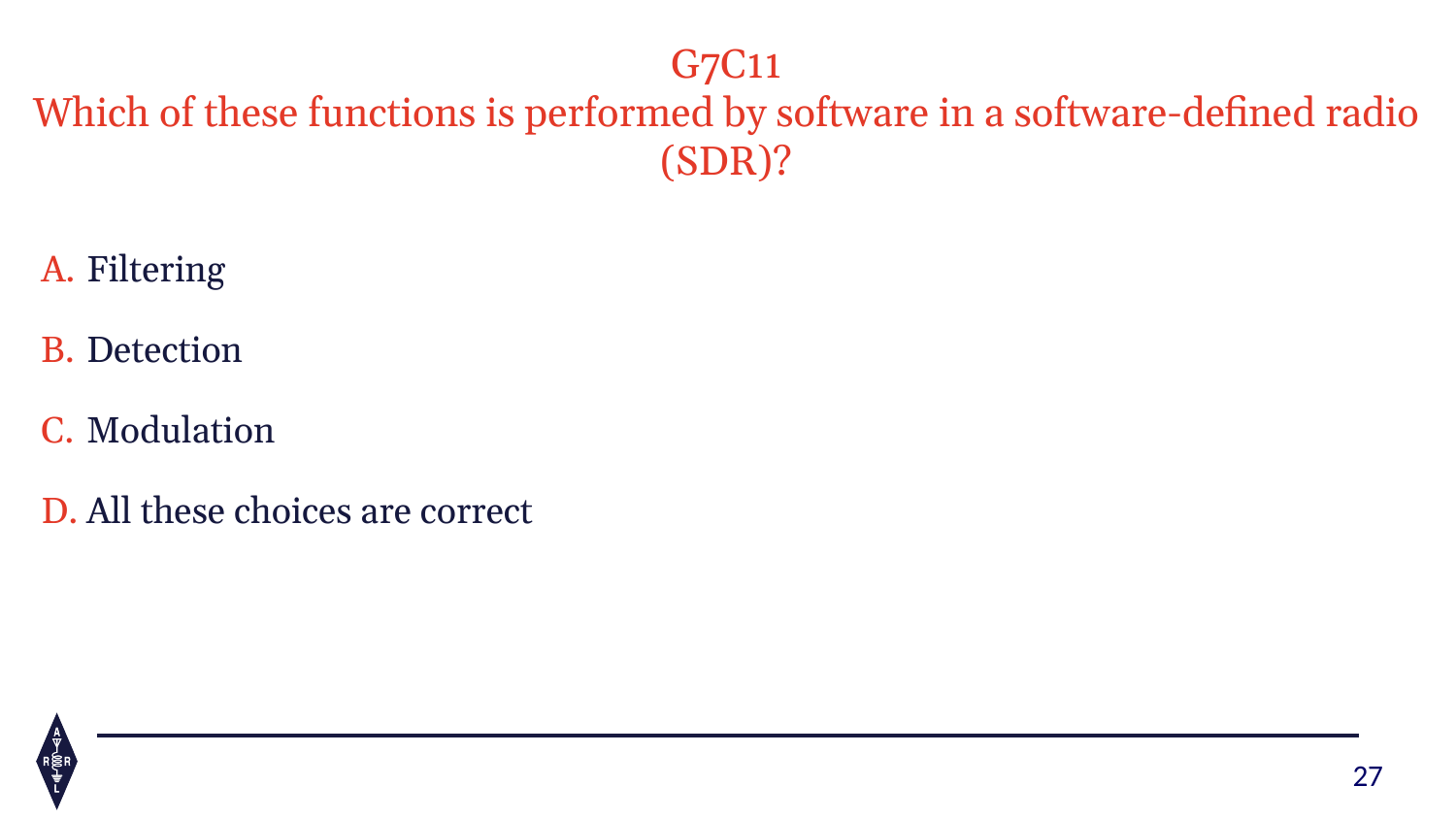

G7C11
Which of these functions is performed by software in a software-defined radio (SDR)?
Filtering
Detection
Modulation
All these choices are correct
27